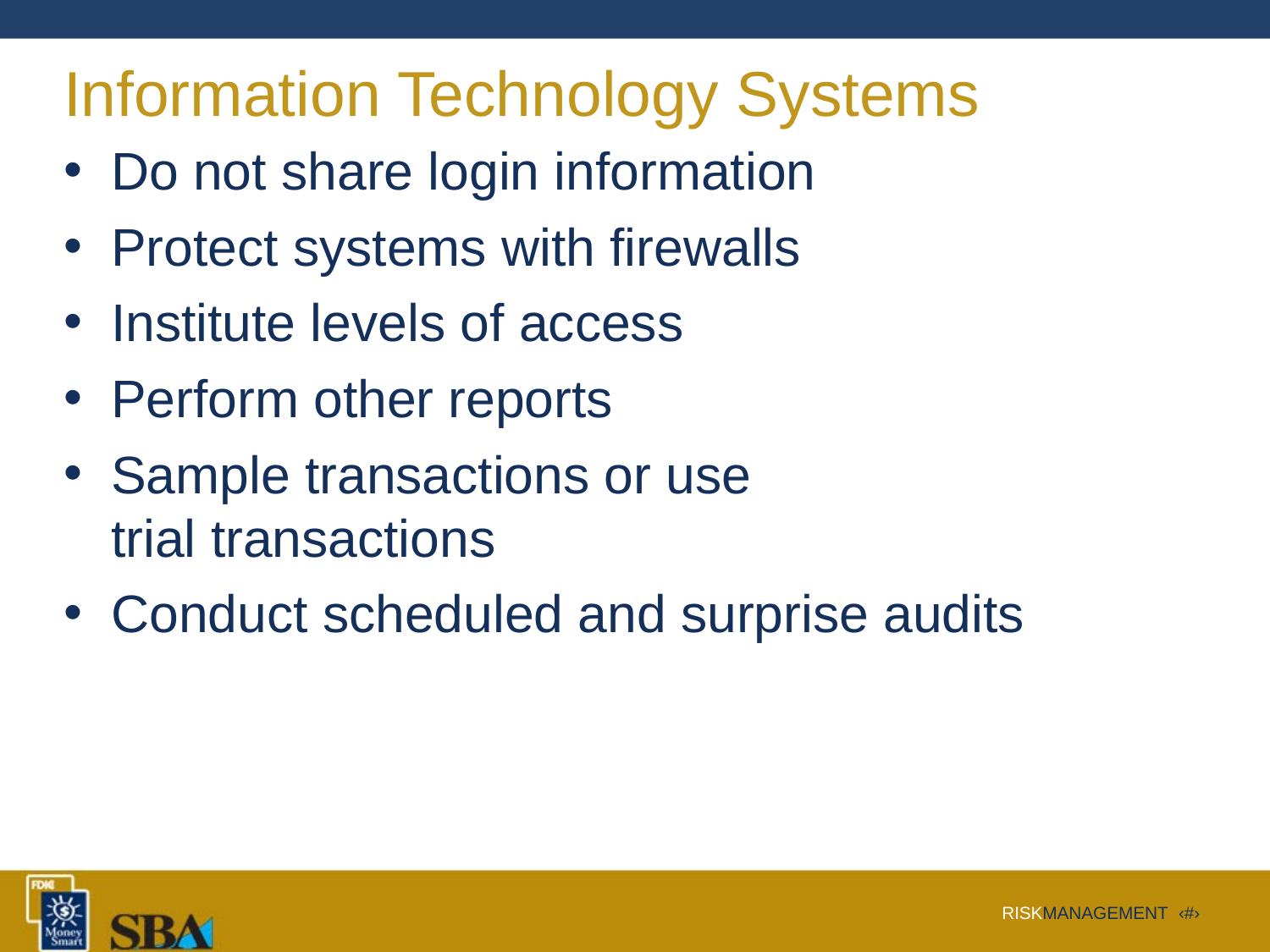

# Information Technology Systems
Do not share login information
Protect systems with firewalls
Institute levels of access
Perform other reports
Sample transactions or use
trial transactions
Conduct scheduled and surprise audits